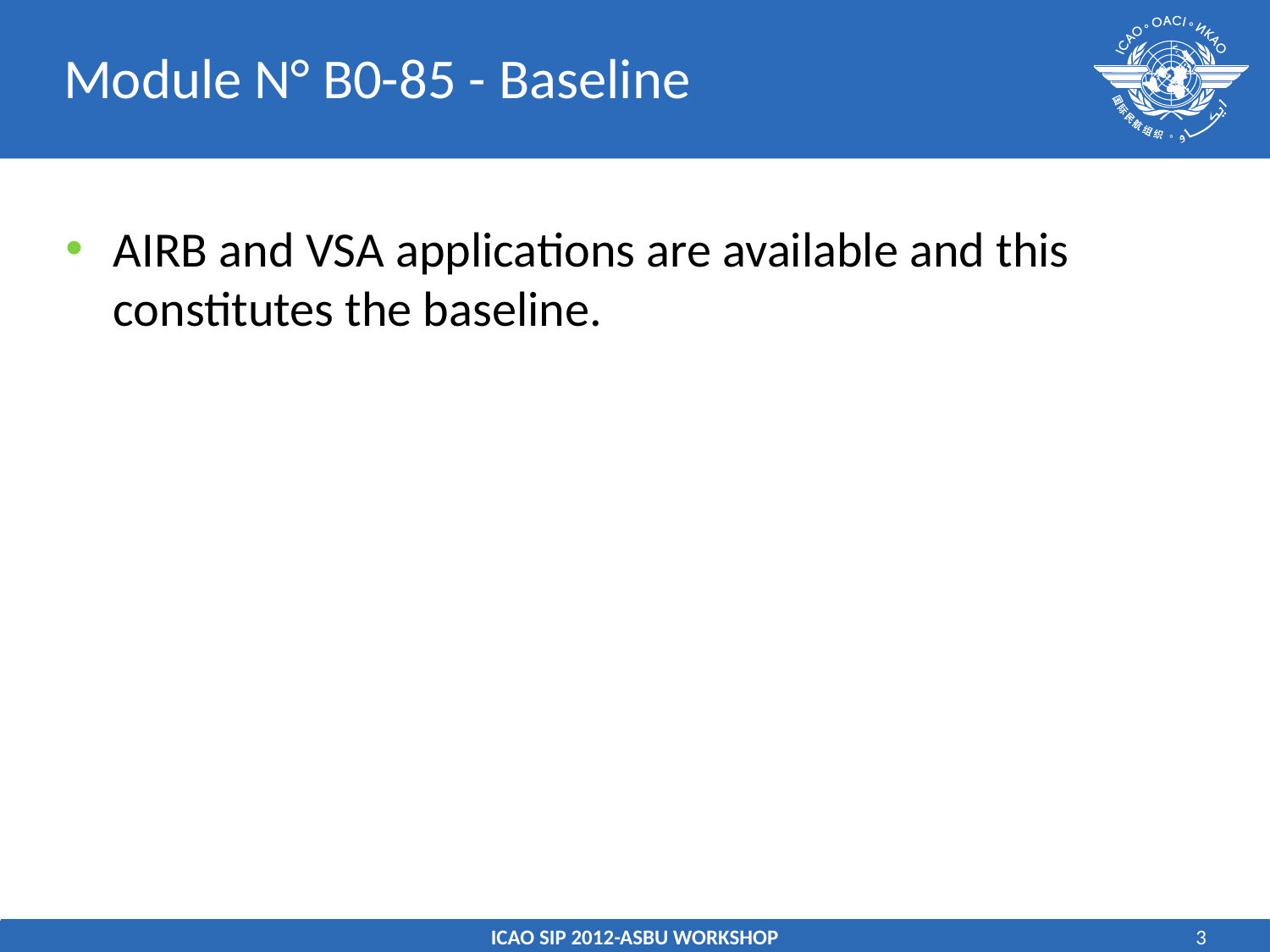

# Module N° B0-85 - Baseline
AIRB and VSA applications are available and this constitutes the baseline.
ICAO SIP 2012-ASBU WORKSHOP
3